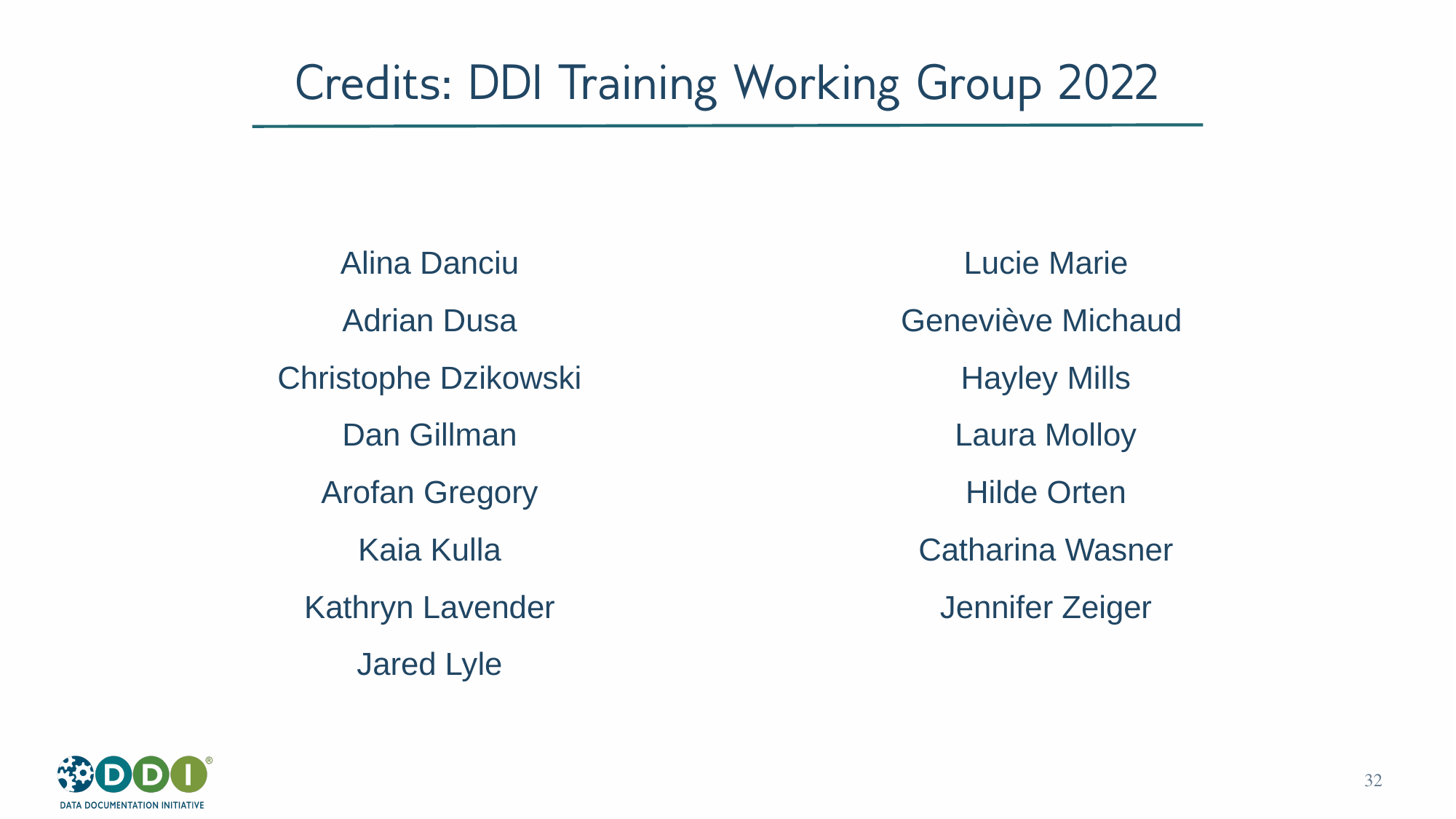

Credits: DDI Training Working Group 2022
Alina Danciu
Adrian Dusa
Christophe Dzikowski
Dan Gillman
Arofan Gregory
Kaia Kulla
Kathryn Lavender
Jared Lyle

Lucie Marie
Geneviève Michaud
Hayley Mills
Laura Molloy
Hilde Orten
Catharina Wasner
Jennifer Zeiger

32